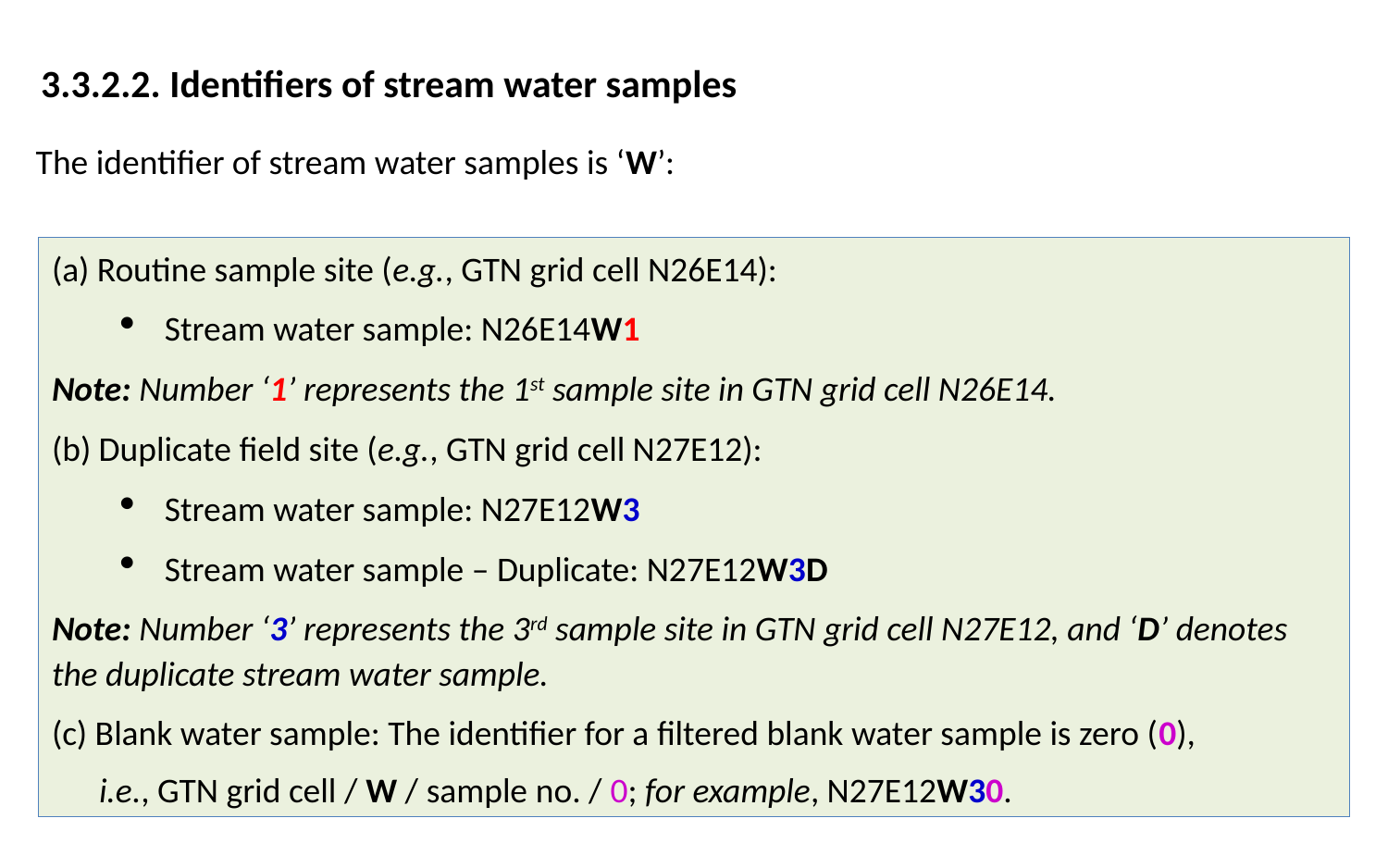

3.3.2.2. Identifiers of stream water samples
The identifier of stream water samples is ‘W’:
(a) Routine sample site (e.g., GTN grid cell N26E14):
Stream water sample: N26E14W1
Note: Number ‘1’ represents the 1st sample site in GTN grid cell N26E14.
(b) Duplicate field site (e.g., GTN grid cell N27E12):
Stream water sample: N27E12W3
Stream water sample – Duplicate: N27E12W3D
Note: Number ‘3’ represents the 3rd sample site in GTN grid cell N27E12, and ‘D’ denotes the duplicate stream water sample.
(c) Blank water sample: The identifier for a filtered blank water sample is zero (0),
      i.e., GTN grid cell / W / sample no. / 0; for example, N27E12W30.